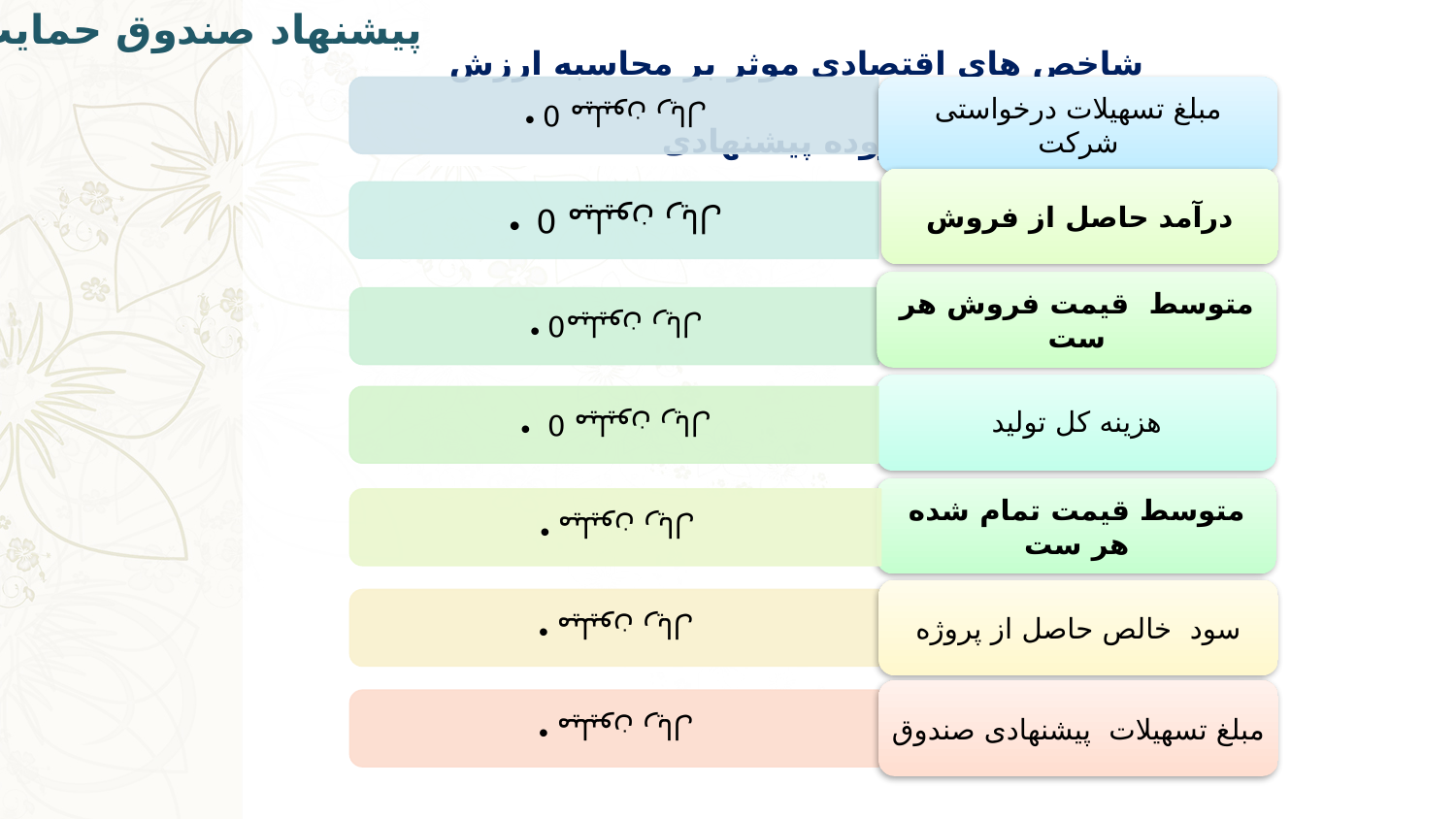

پیشنهاد صندوق حمایت
شاخص های اقتصادی موثر بر محاسبه ارزش افزوده پیشنهادی
0 میلیون ریال
مبلغ تسهیلات درخواستی شرکت
0 میلیون ریال
هزینه کل تولید
0میلیون ریال
متوسط قیمت تمام شده هر ست
 0 میلیون ریال
متوسط  قیمت فروش هر ست
میلیون ریال
درآمد حاصل از فروش
میلیون ریال
سود  خالص حاصل از پروژه
میلیون ریال
مبلغ تسهیلات  پیشنهادی صندوق